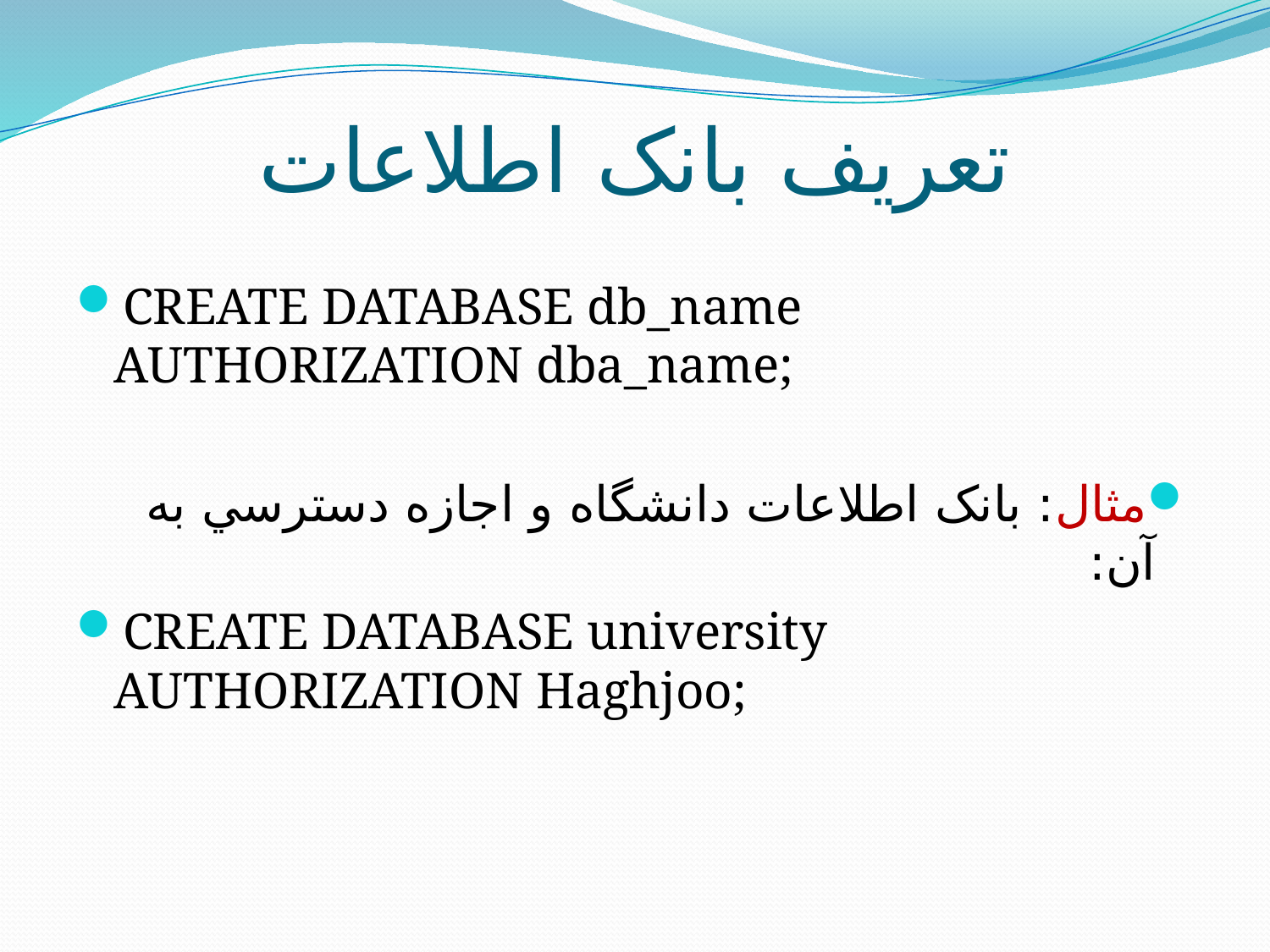

# تعريف بانک اطلاعات
CREATE DATABASE db_name AUTHORIZATION dba_name;

مثال: بانک اطلاعات دانشگاه و اجازه دسترسي به آن:
CREATE DATABASE university AUTHORIZATION Haghjoo;